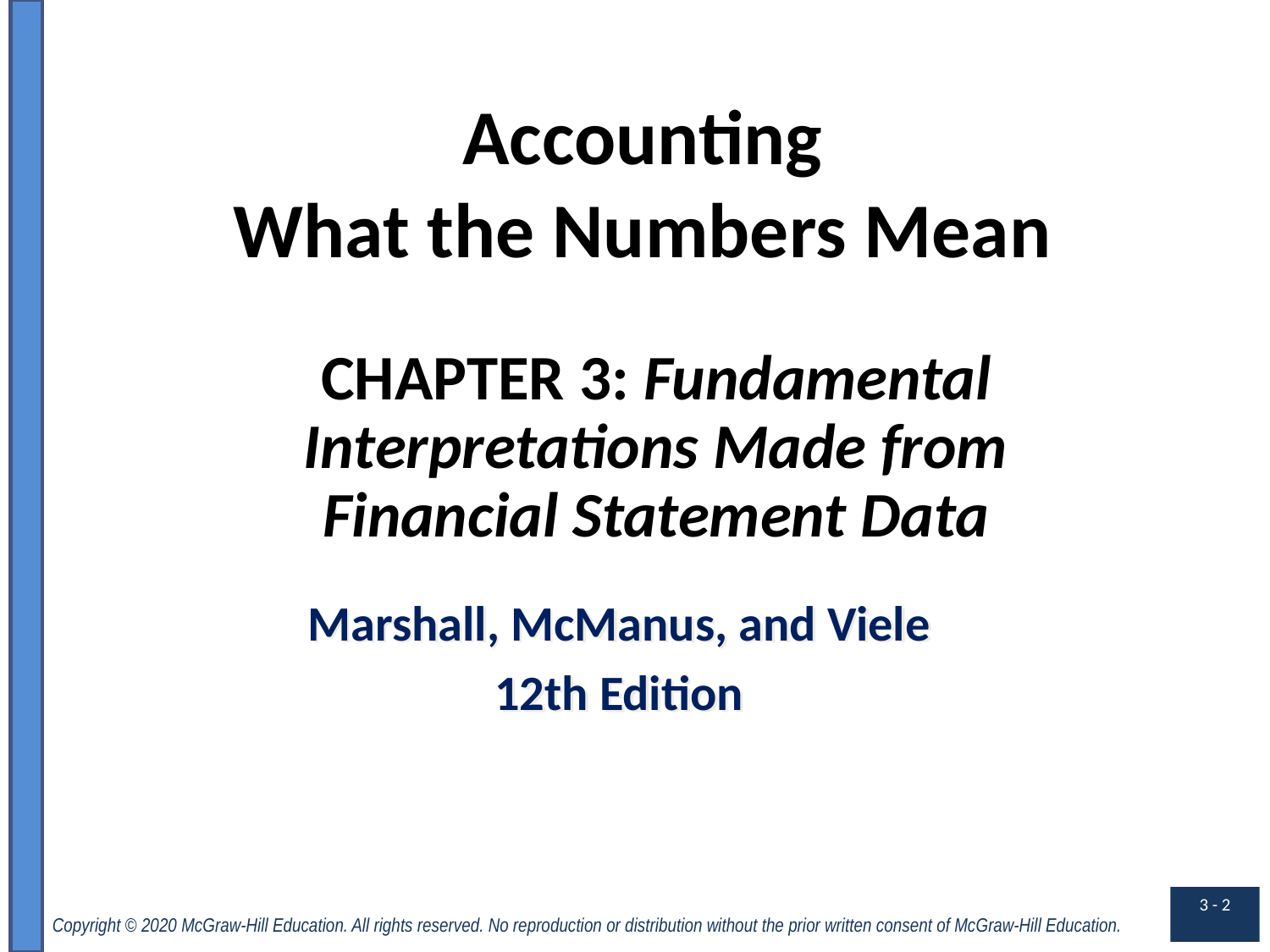

Accounting
What the Numbers Mean

CHAPTER 3: Fundamental Interpretations Made from Financial Statement Data

Marshall, McManus, and Viele
12th Edition